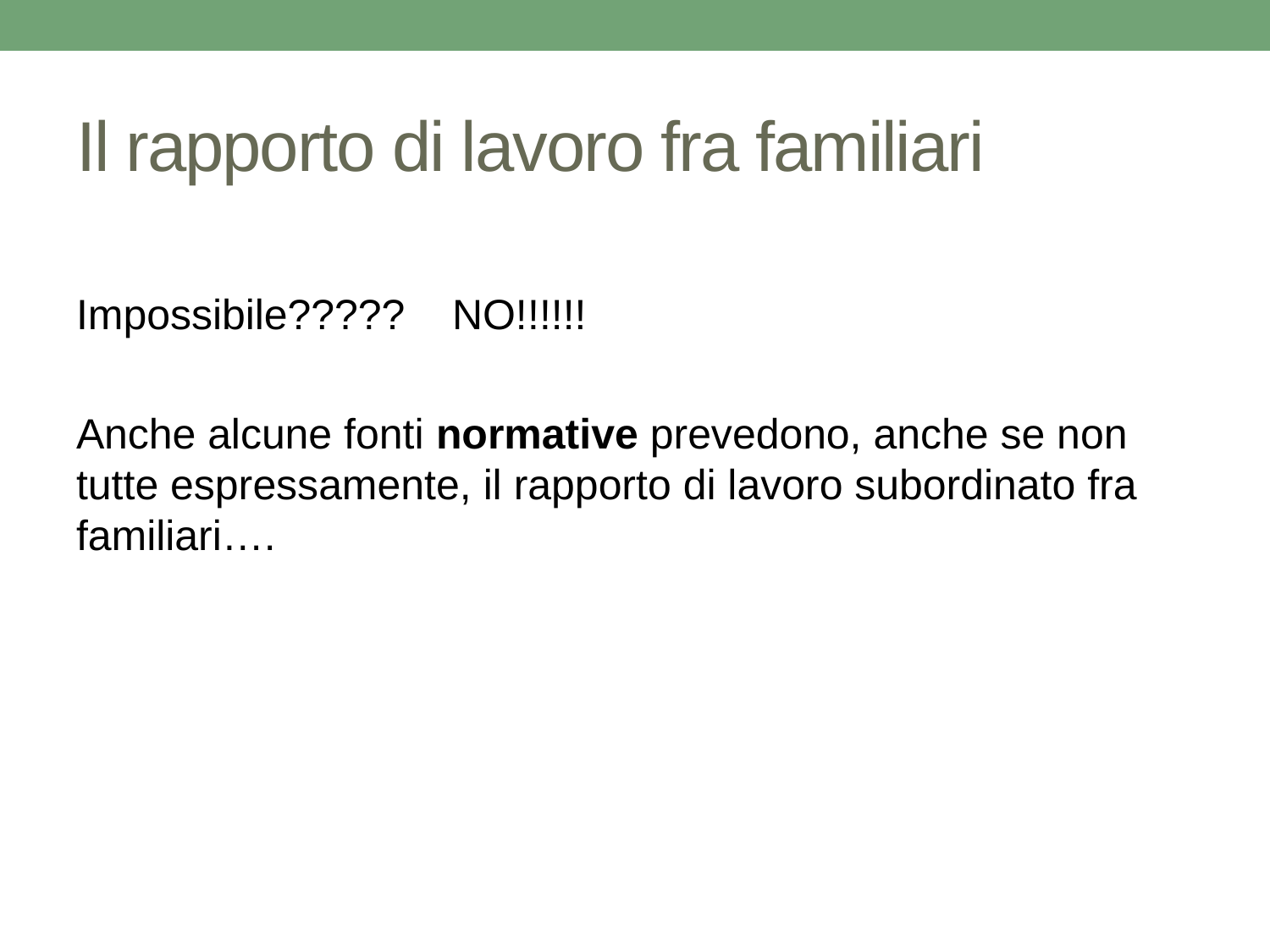

# Il rapporto di lavoro fra familiari

Impossibile?????    NO!!!!!!

Anche alcune fonti normative prevedono, anche se non tutte espressamente, il rapporto di lavoro subordinato fra familiari….